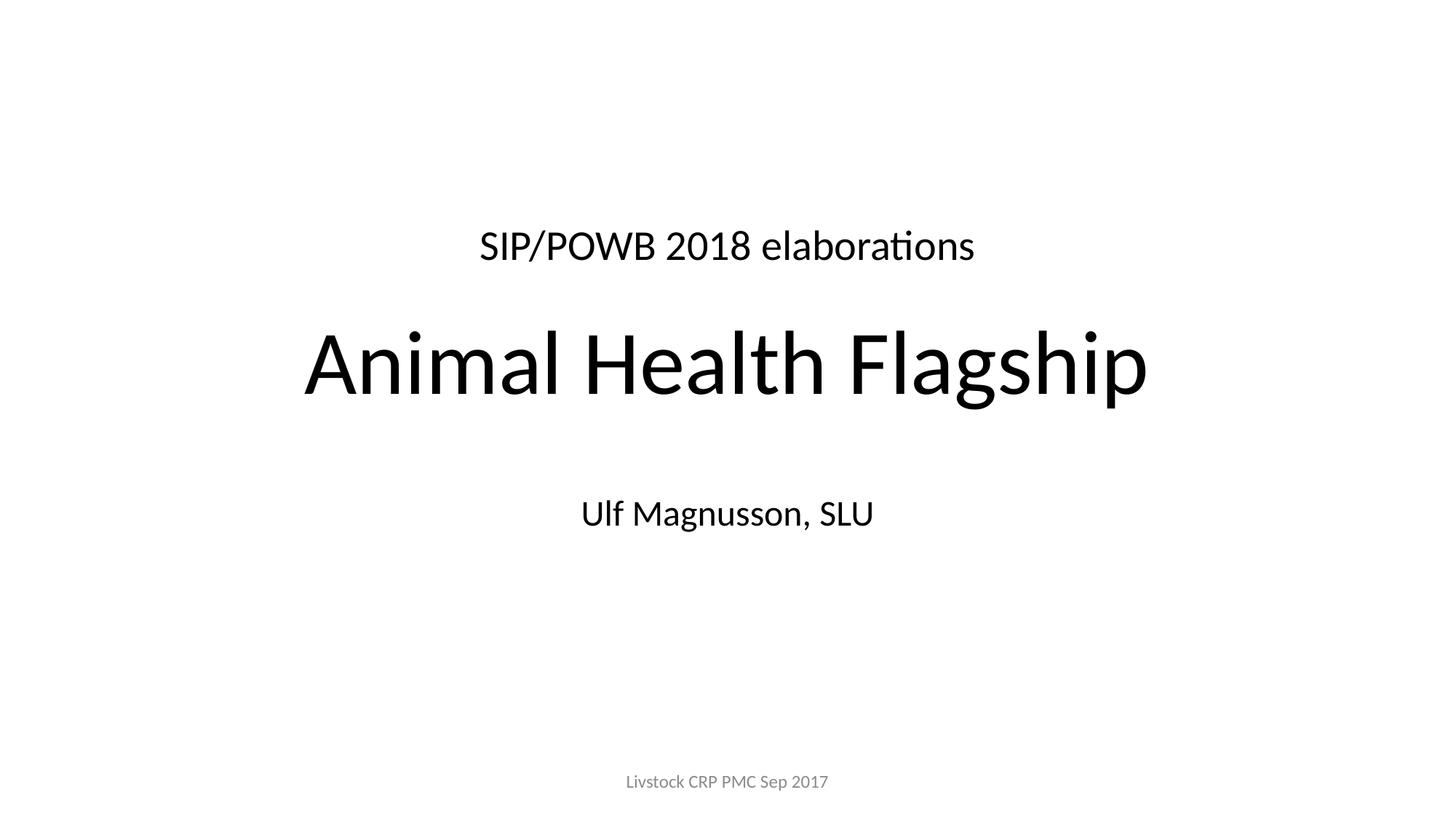

# SIP/POWB 2018 elaborations Animal Health Flagship

Ulf Magnusson, SLU
Livstock CRP PMC Sep 2017